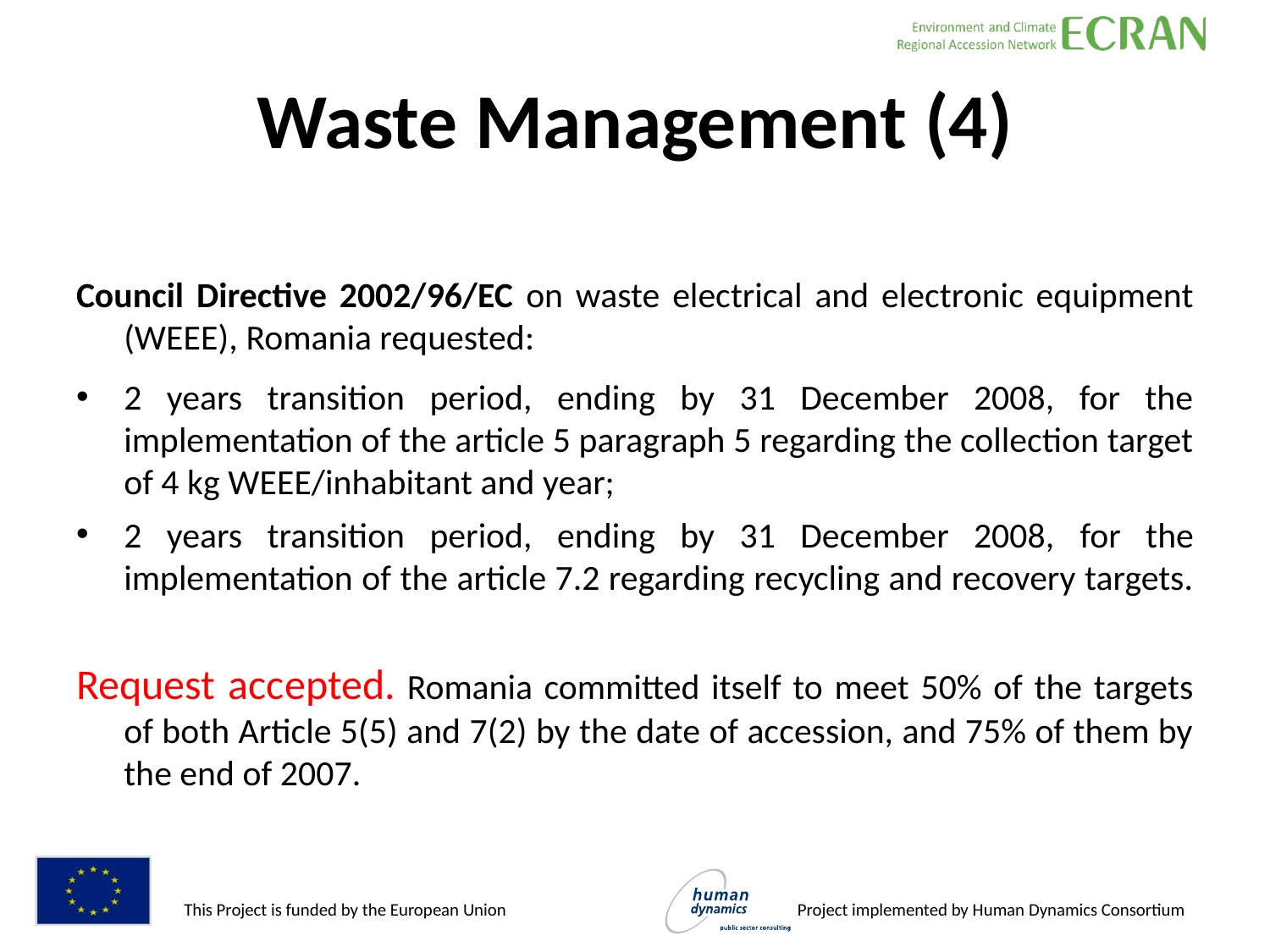

Waste Management (4)
Council Directive 2002/96/EC on waste electrical and electronic equipment (WEEE), Romania requested:
2 years transition period, ending by 31 December 2008, for the implementation of the article 5 paragraph 5 regarding the collection target of 4 kg WEEE/inhabitant and year;
2 years transition period, ending by 31 December 2008, for the implementation of the article 7.2 regarding recycling and recovery targets.

Request accepted. Romania committed itself to meet 50% of the targets of both Article 5(5) and 7(2) by the date of accession, and 75% of them by the end of 2007.